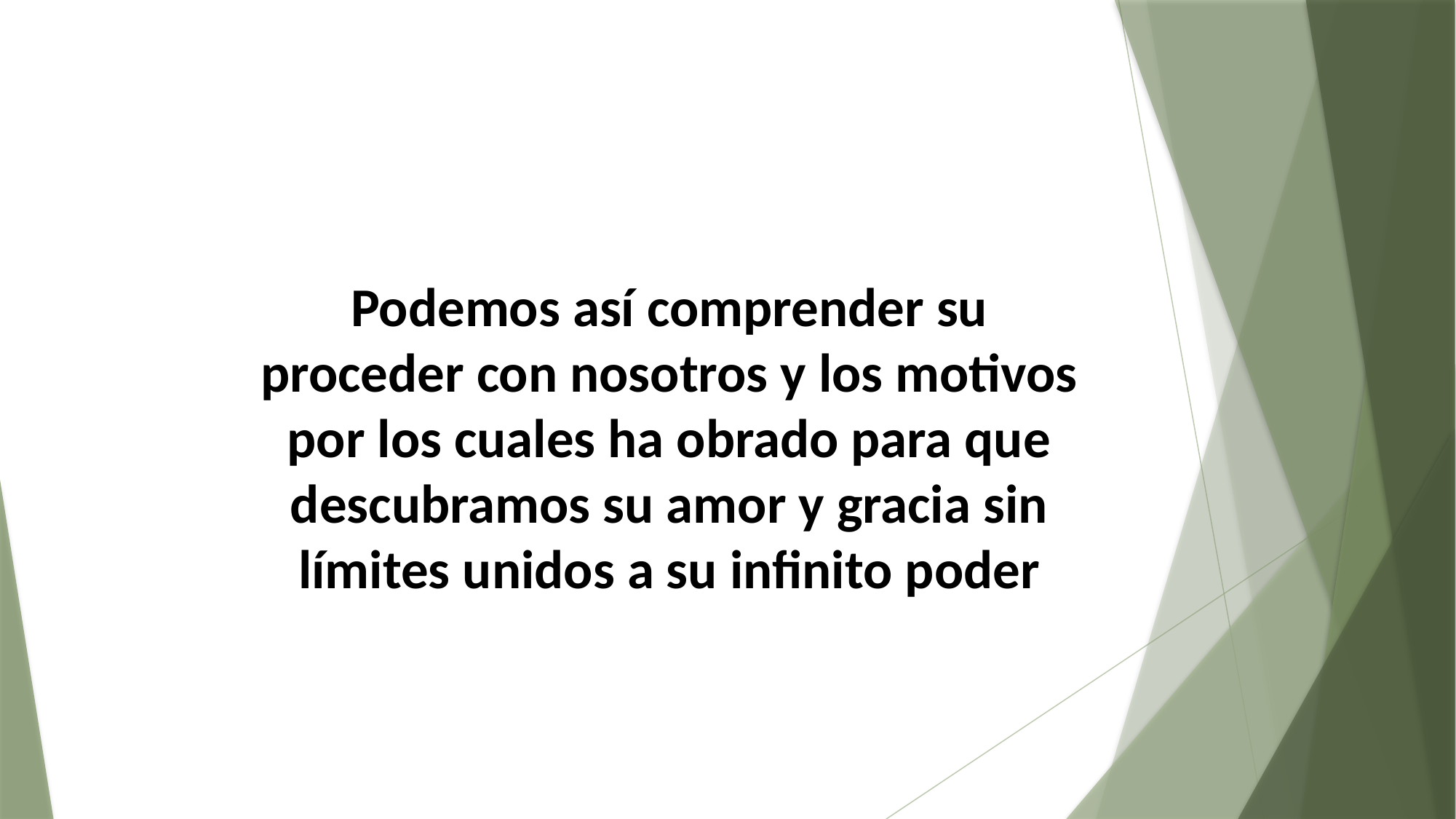

Podemos así comprender su proceder con nosotros y los motivos por los cuales ha obrado para que descubramos su amor y gracia sin límites unidos a su infinito poder